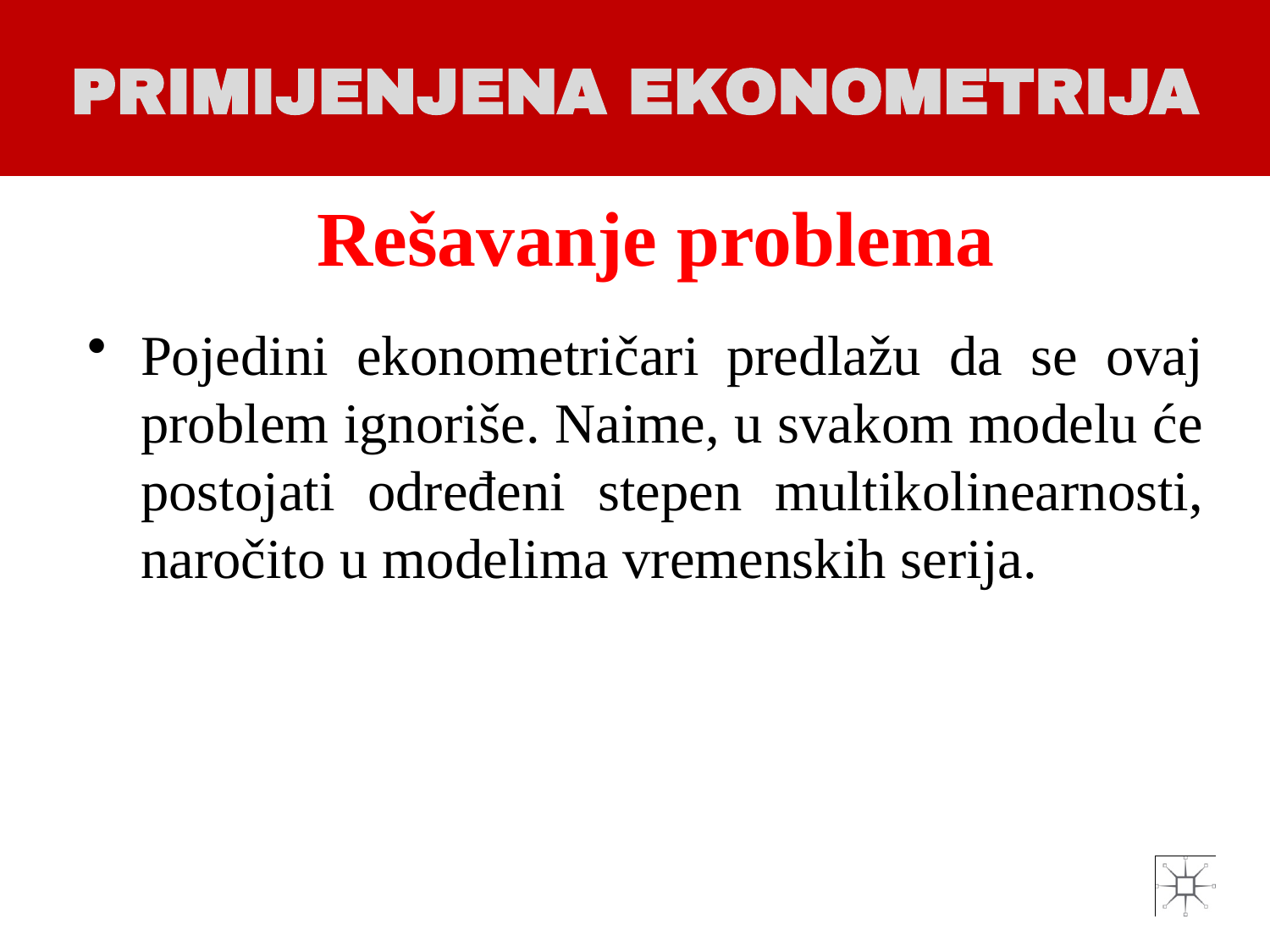

PRIMIJENJENA EKONOMETRIJA
# Rešavanje problema
Pojedini ekonometričari predlažu da se ovaj problem ignoriše. Naime, u svakom modelu će postojati određeni stepen multikolinearnosti, naročito u modelima vremenskih serija.